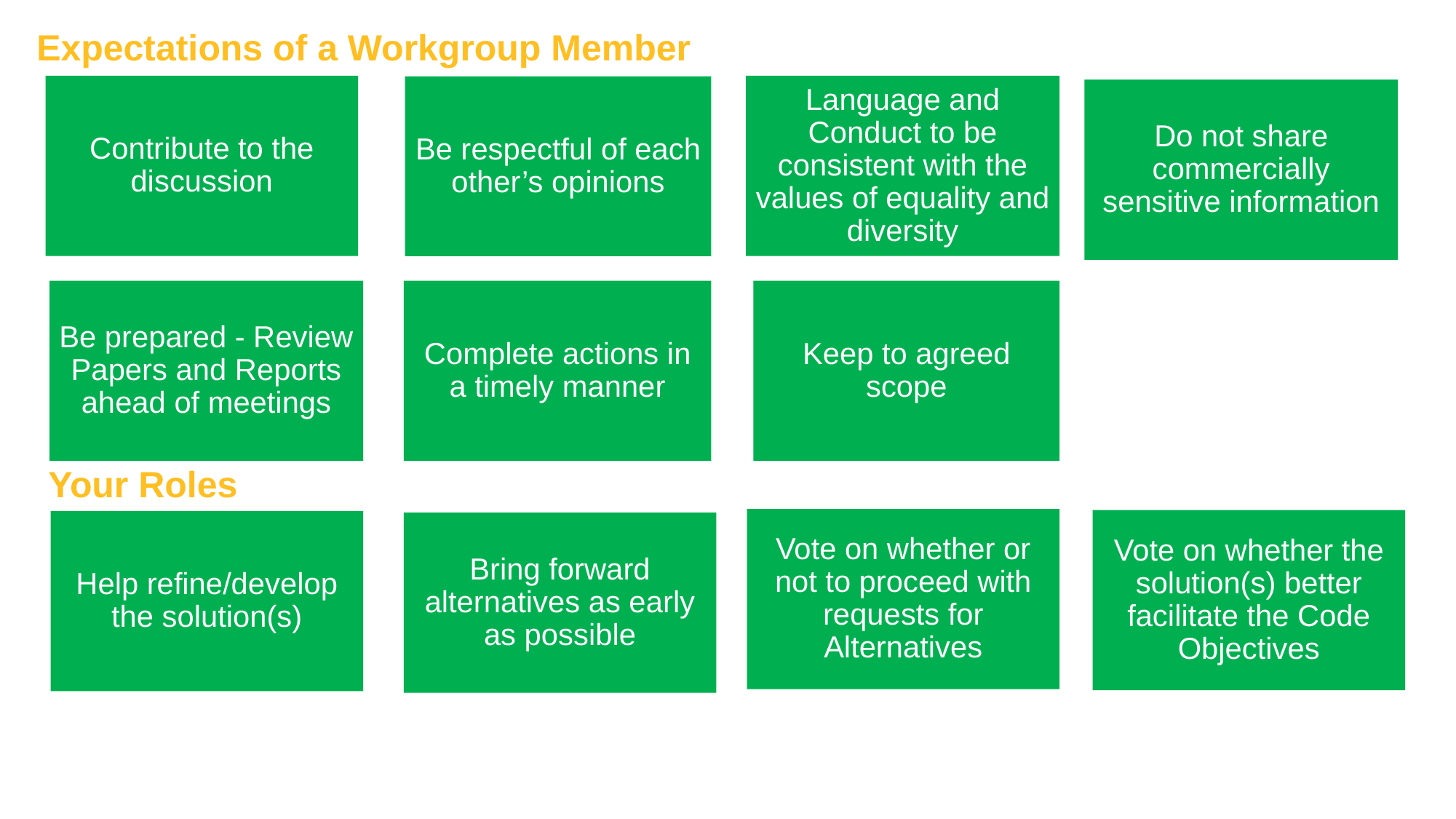

# Expectations of a Workgroup Member
Contribute to the discussion
Language and Conduct to be consistent with the values of equality and diversity
Be respectful of each other’s opinions
Do not share commercially sensitive information

Be prepared - Review Papers and Reports ahead of meetings
Complete actions in a timely manner
Keep to agreed scope
Your Roles
Vote on whether or not to proceed with requests for Alternatives
Vote on whether the solution(s) better facilitate the Code Objectives
Help refine/develop the solution(s)
Bring forward alternatives as early as possible